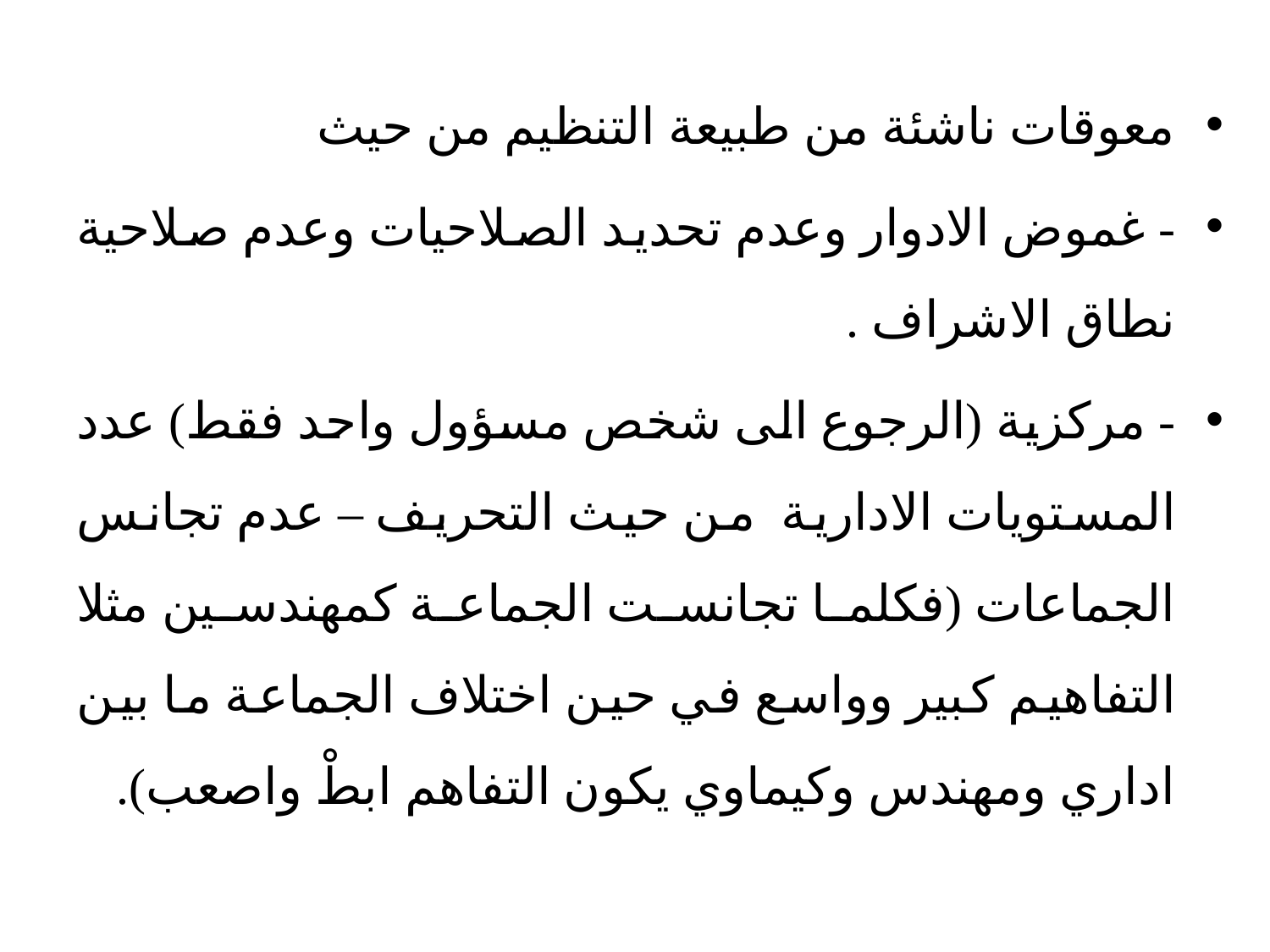

معوقات ناشئة من طبيعة التنظيم من حيث
- غموض الادوار وعدم تحديد الصلاحيات وعدم صلاحية نطاق الاشراف .
- مركزية (الرجوع الى شخص مسؤول واحد فقط) عدد المستويات الادارية  من حيث التحريف – عدم تجانس الجماعات (فكلما تجانست الجماعة كمهندسين مثلا التفاهيم كبير وواسع في حين اختلاف الجماعة ما بين اداري ومهندس وكيماوي يكون التفاهم ابطْ واصعب).